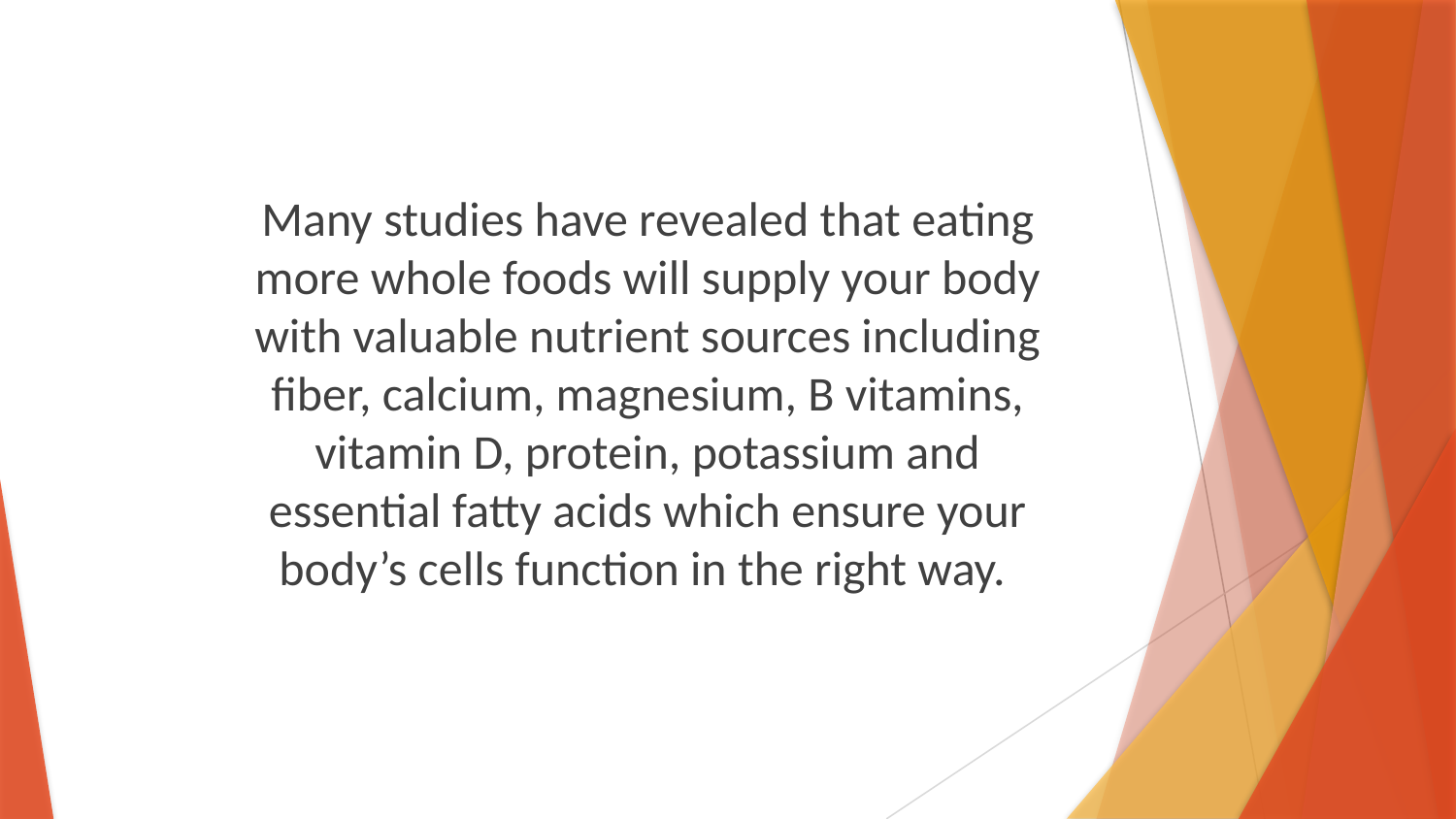

Many studies have revealed that eating more whole foods will supply your body with valuable nutrient sources including fiber, calcium, magnesium, B vitamins, vitamin D, protein, potassium and essential fatty acids which ensure your body’s cells function in the right way.